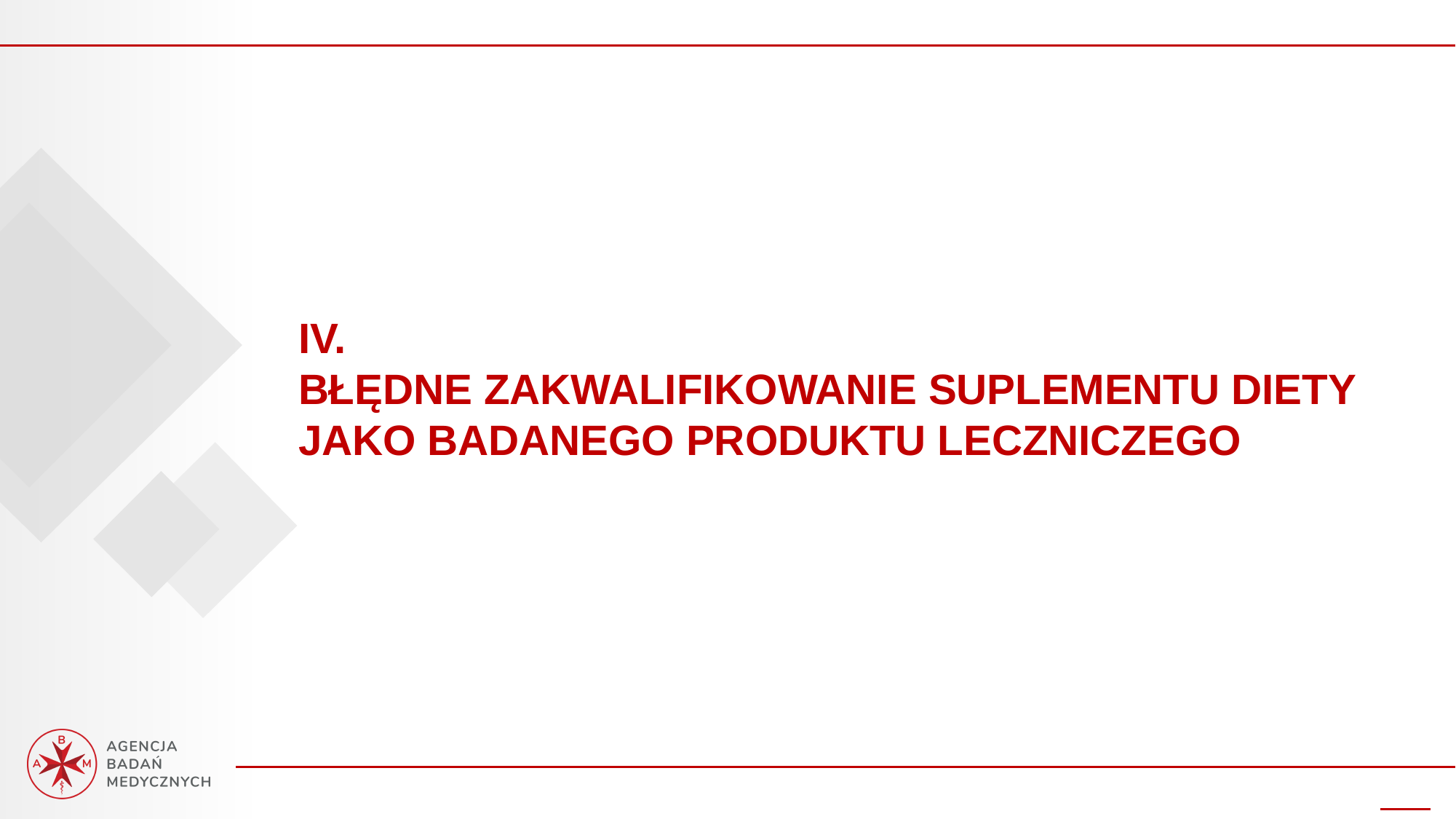

IV.
BŁĘDNE ZAKWALIFIKOWANIE SUPLEMENTU DIETY JAKO BADANEGO PRODUKTU LECZNICZEGO